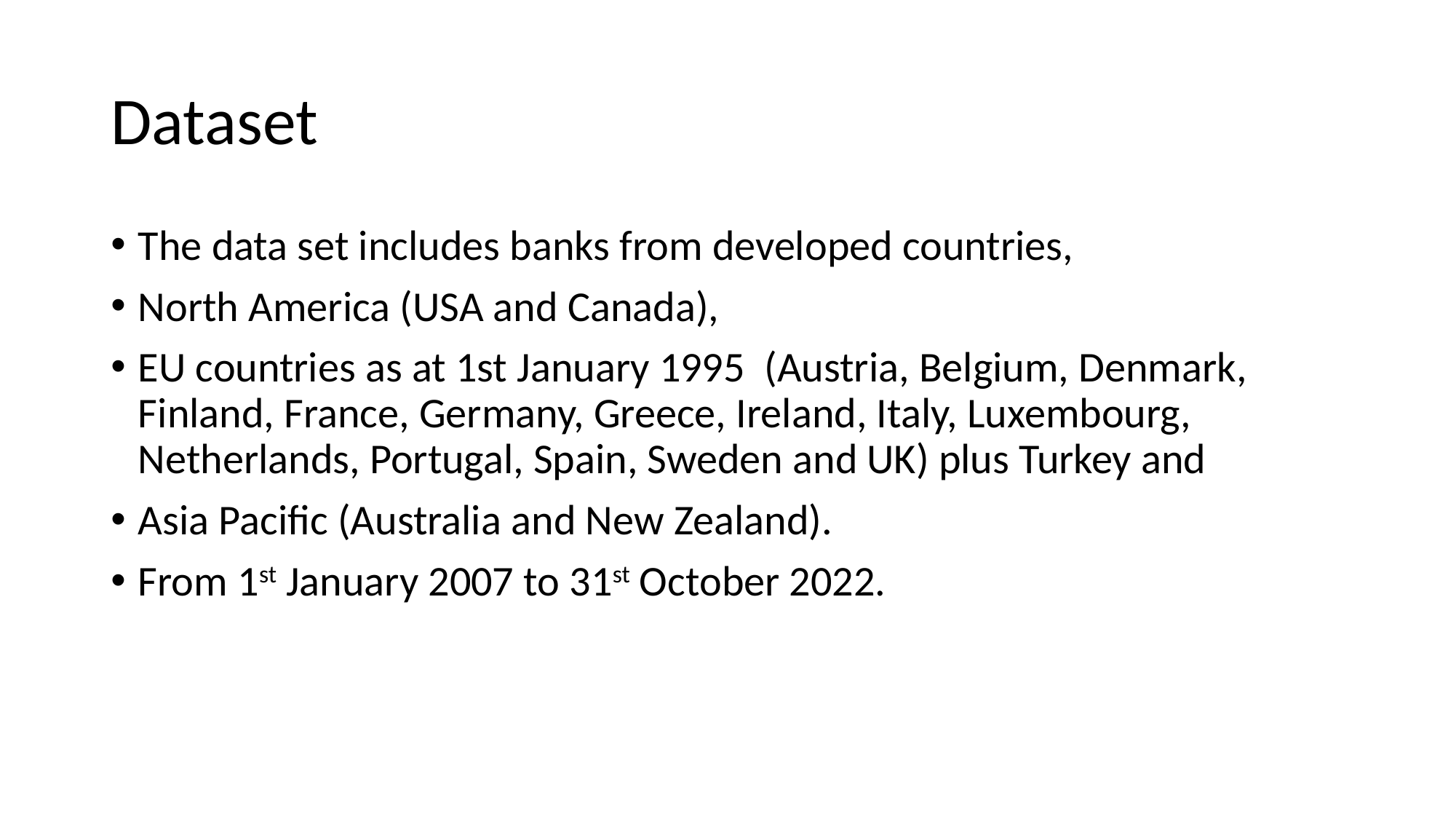

# Dataset
The data set includes banks from developed countries,
North America (USA and Canada),
EU countries as at 1st January 1995  (Austria, Belgium, Denmark, Finland, France, Germany, Greece, Ireland, Italy, Luxembourg, Netherlands, Portugal, Spain, Sweden and UK) plus Turkey and
Asia Pacific (Australia and New Zealand).
From 1st January 2007 to 31st October 2022.